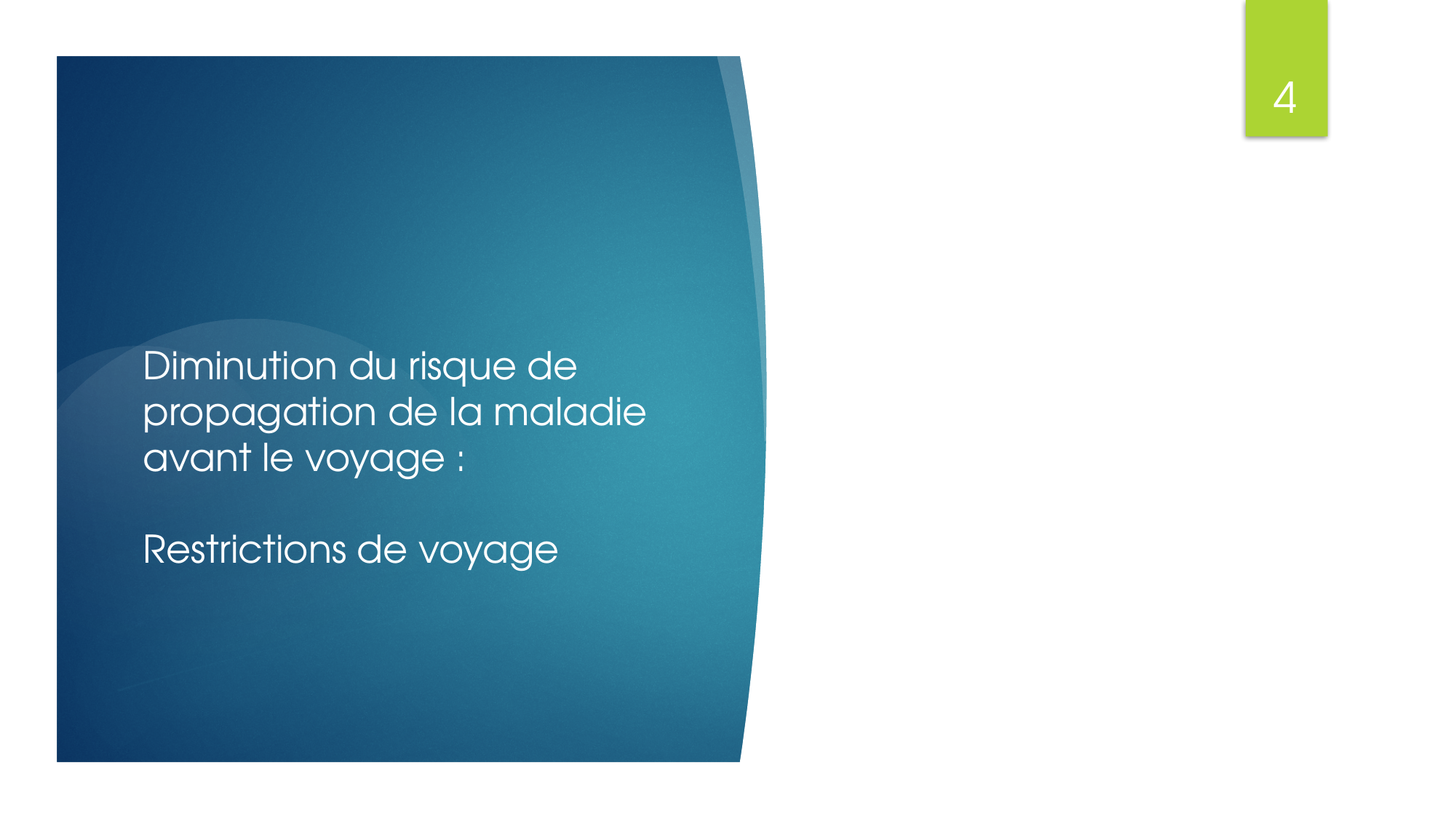

4
# Diminution du risque de propagation de la maladie avant le voyage : Restrictions de voyage